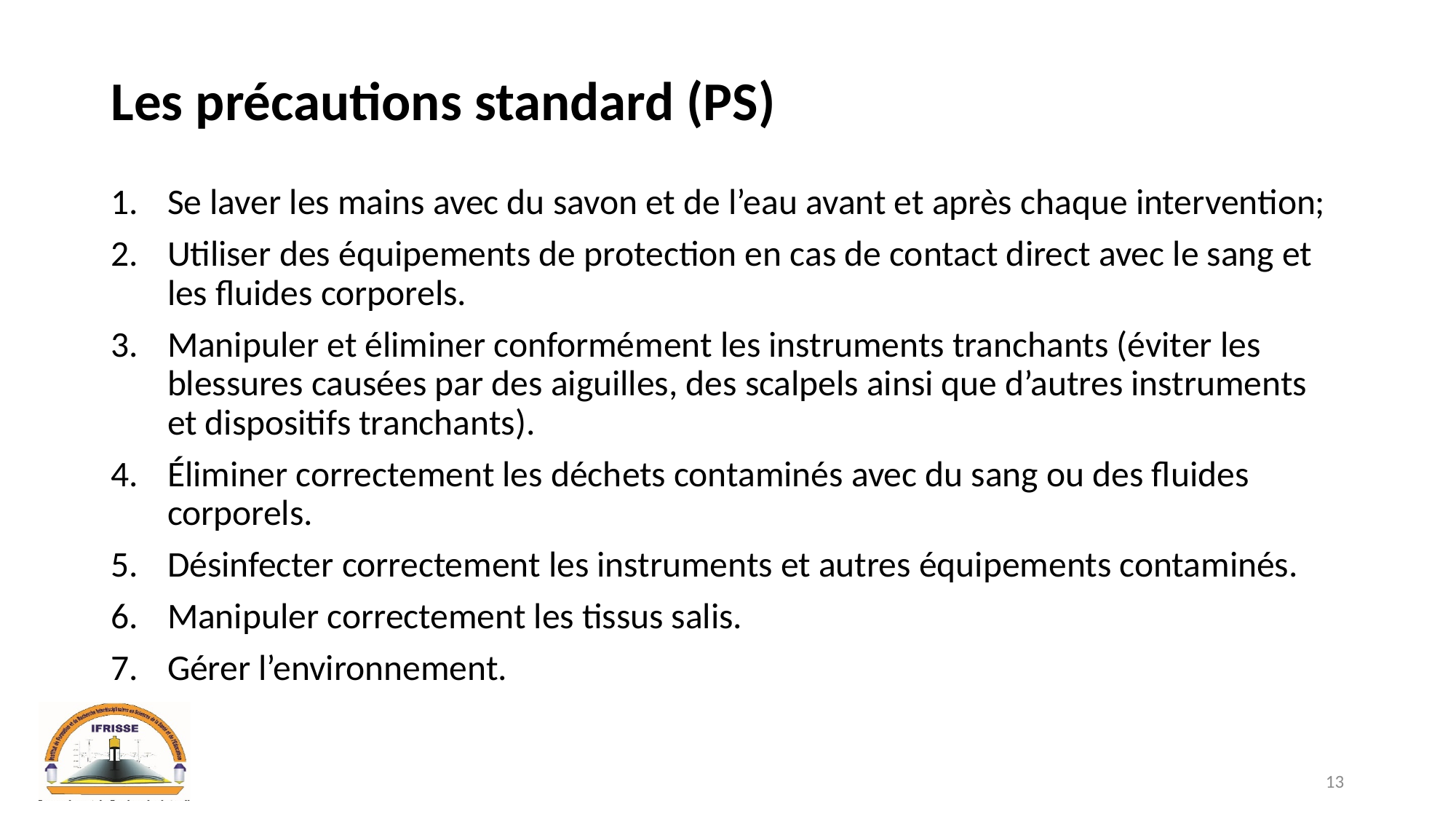

# Les précautions standard (PS)
Se laver les mains avec du savon et de l’eau avant et après chaque intervention;
Utiliser des équipements de protection en cas de contact direct avec le sang et les fluides corporels.
Manipuler et éliminer conformément les instruments tranchants (éviter les blessures causées par des aiguilles, des scalpels ainsi que d’autres instruments et dispositifs tranchants).
Éliminer correctement les déchets contaminés avec du sang ou des fluides corporels.
Désinfecter correctement les instruments et autres équipements contaminés.
Manipuler correctement les tissus salis.
Gérer l’environnement.

13